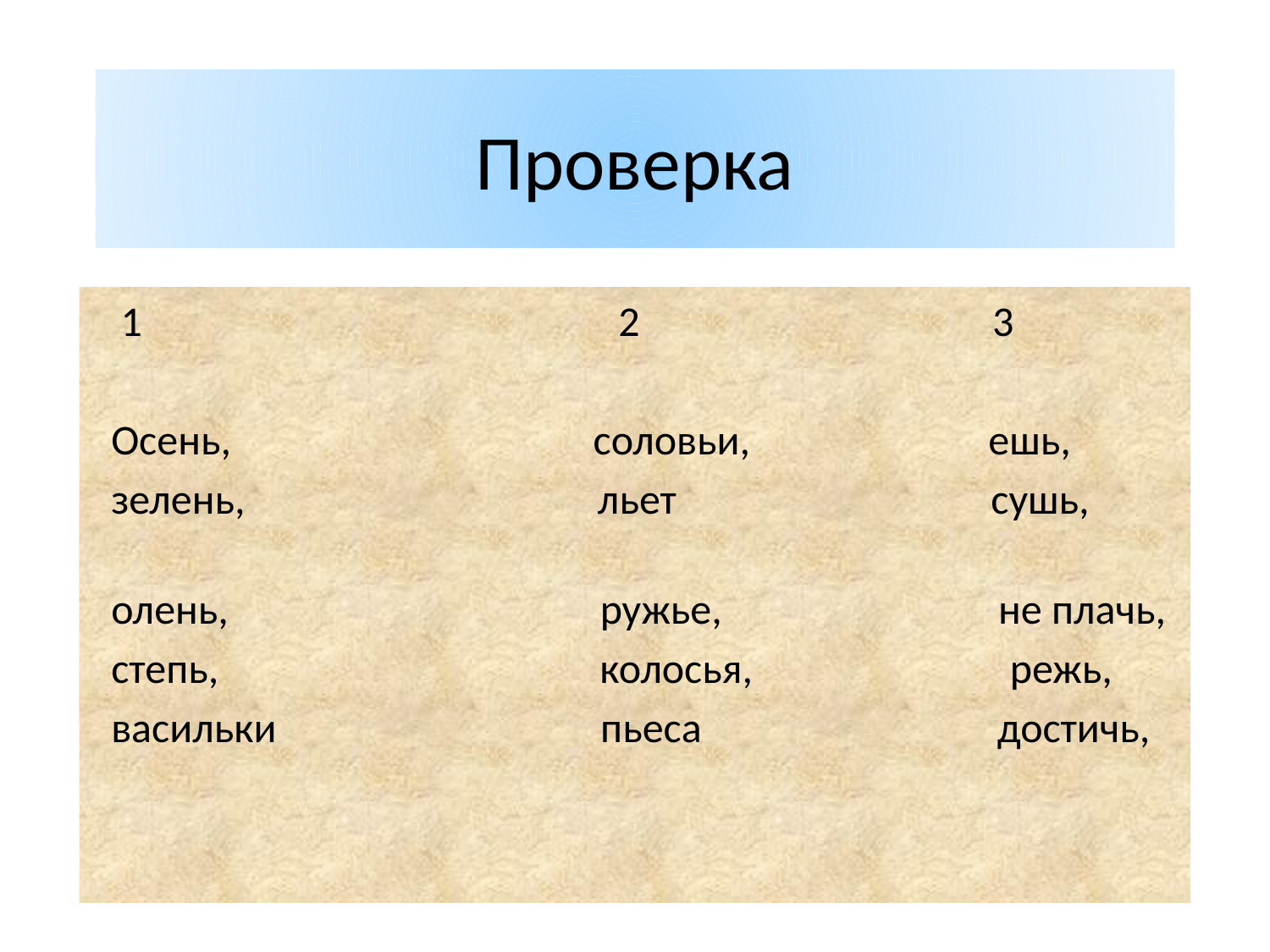

# Проверка
   1                                                  2                                     3

  Осень,                                      соловьи,                         ешь,
  зелень,                                     льет                                 сушь,
  олень,                                       ружье,                             не плачь,
  степь,                                        колосья,                           режь,
  васильки                                  пьеса                               достичь,